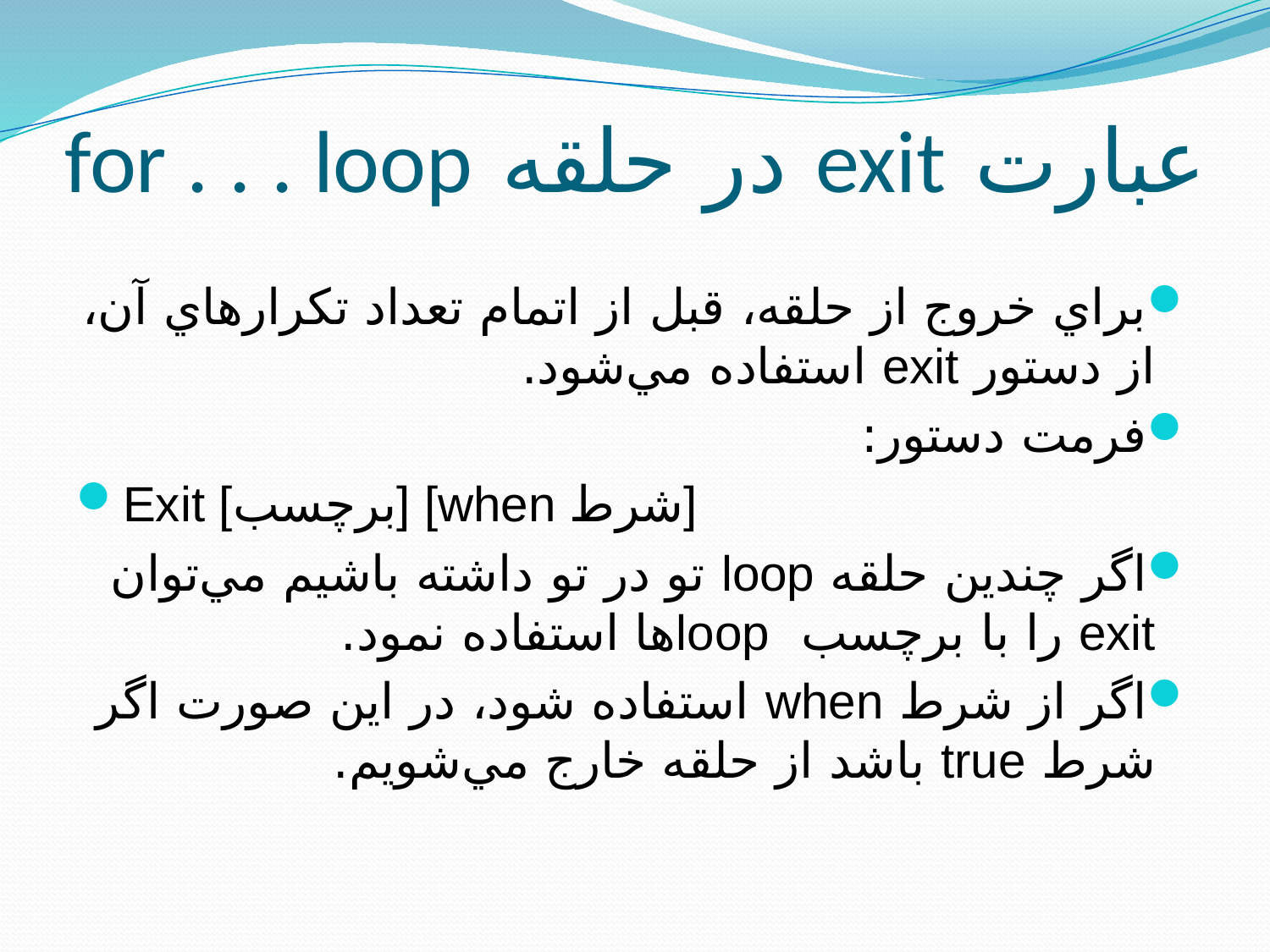

# عبارت exit در حلقه for . . . loop
براي خروج از حلقه، قبل از اتمام تعداد تکرارهاي آن، از دستور exit استفاده مي‌شود.
فرمت دستور:
Exit [برچسب] [when شرط]
اگر چندين حلقه loop تو در تو داشته باشيم مي‌توان exit را با برچسب  loopها استفاده نمود.
اگر از شرط when استفاده شود، در اين صورت اگر شرط true باشد از حلقه خارج مي‌شويم.